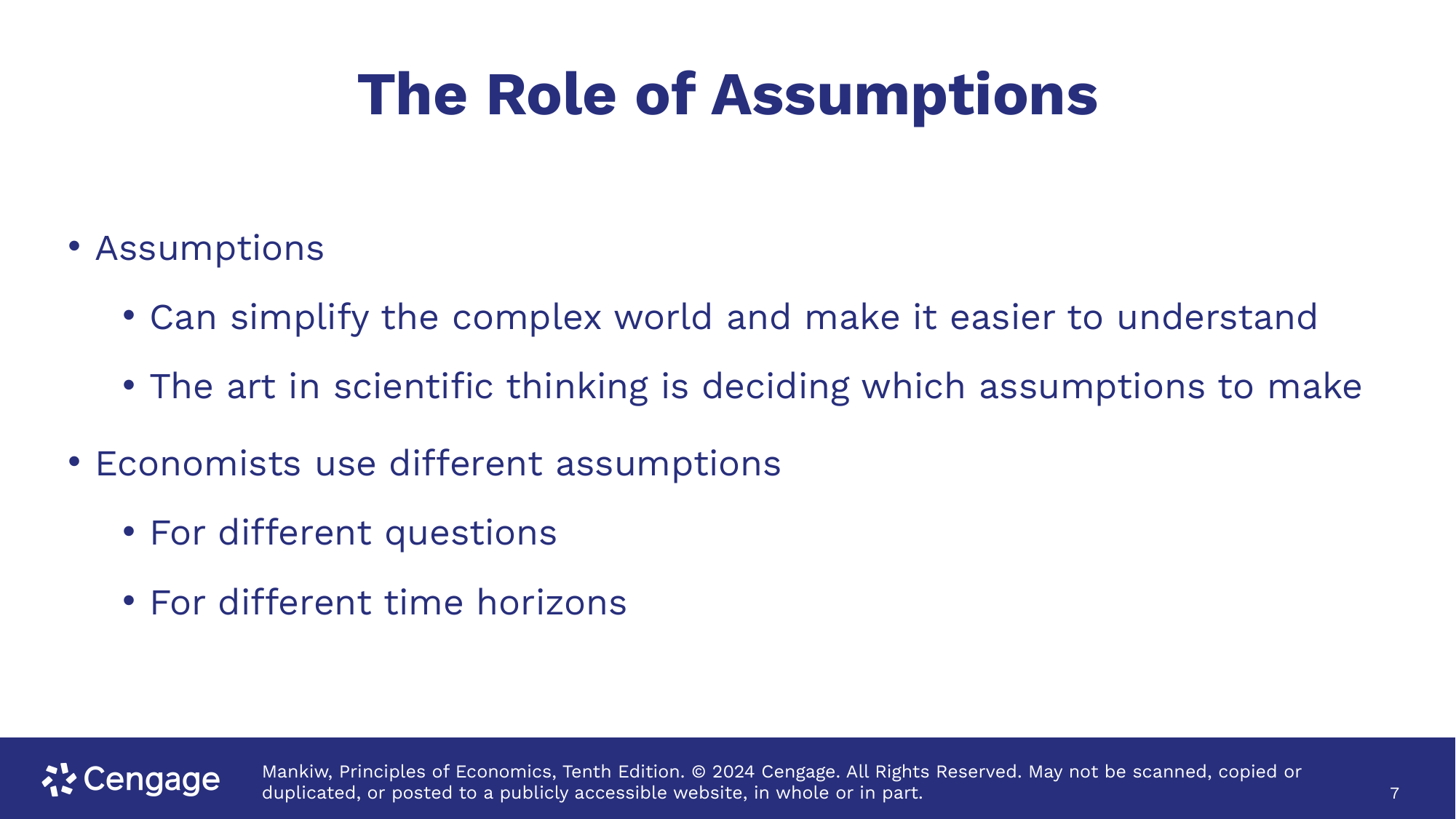

# The Role of Assumptions
Assumptions
Can simplify the complex world and make it easier to understand
The art in scientific thinking is deciding which assumptions to make
Economists use different assumptions
For different questions
For different time horizons